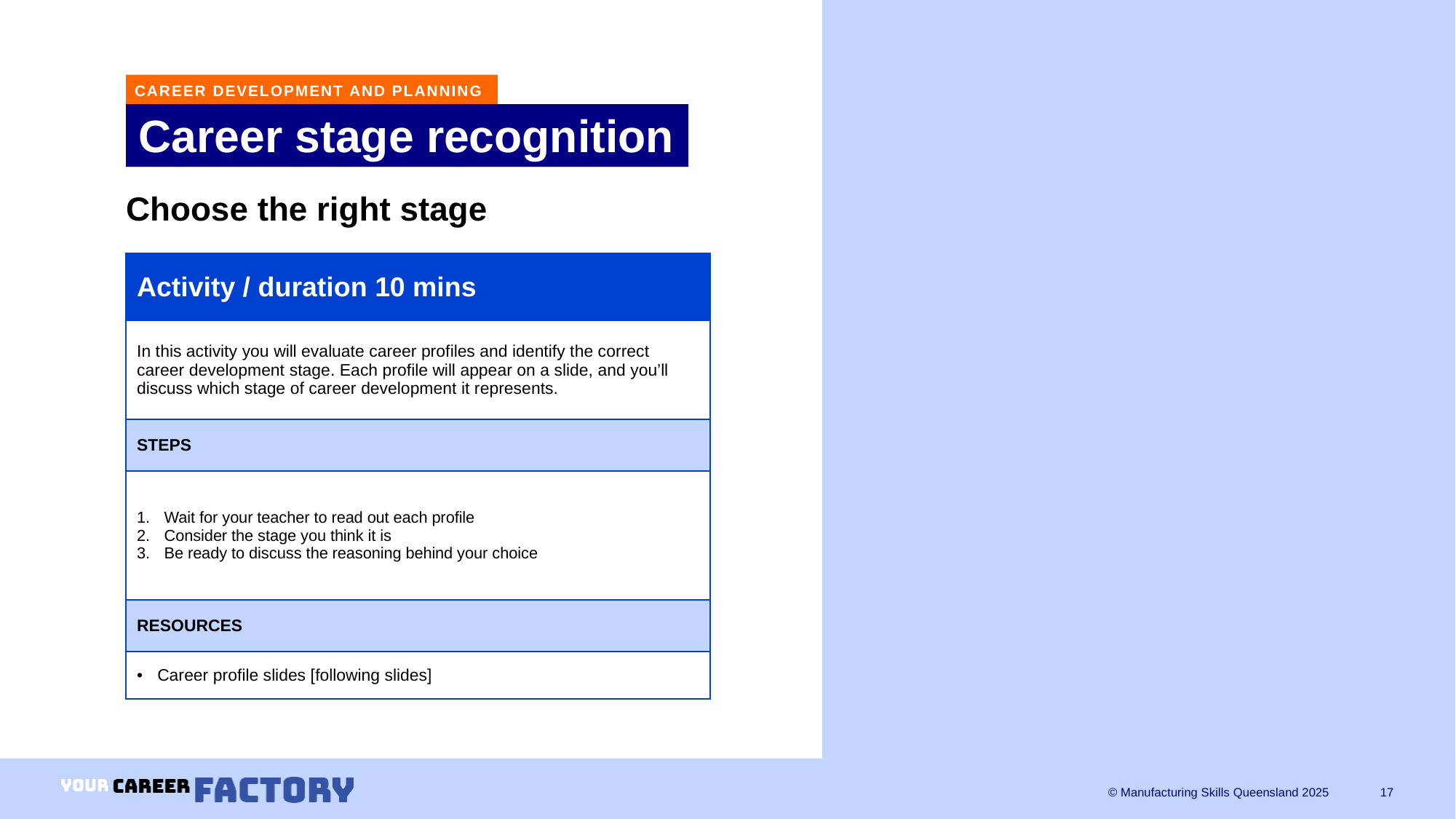

CAREER DEVELOPMENT AND PLANNING
# Career stage recognition
Choose the right stage
| Activity / duration 10 mins |
| --- |
| In this activity you will evaluate career profiles and identify the correct career development stage. Each profile will appear on a slide, and you’ll discuss which stage of career development it represents. |
| STEPS​ |
| Wait for your teacher to read out each profile Consider the stage you think it is Be ready to discuss the reasoning behind your choice |
| RESOURCES​ |
| Career profile slides [following slides] |